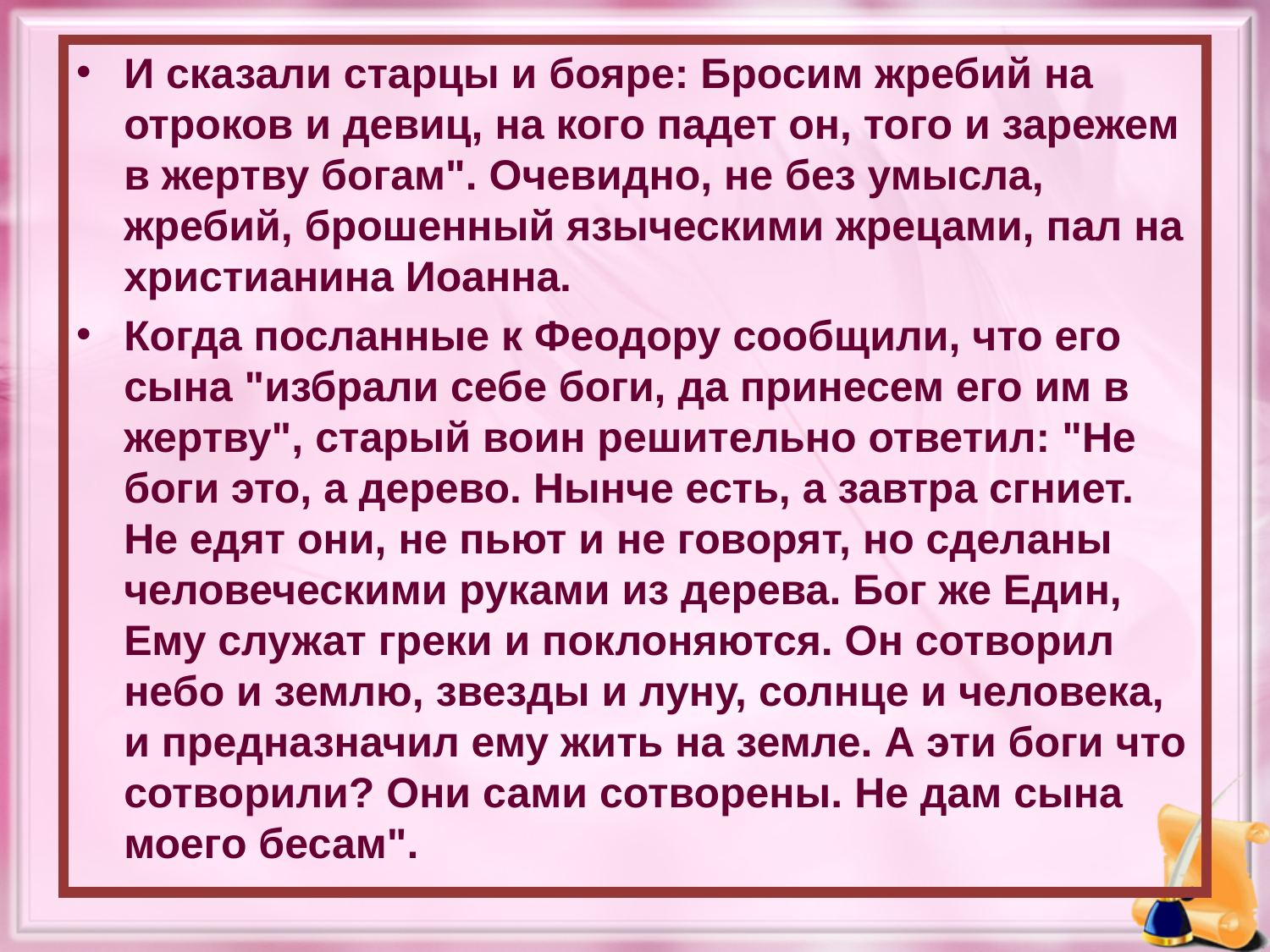

И сказали старцы и бояре: Бросим жребий на отроков и девиц, на кого падет он, того и зарежем в жертву богам". Очевидно, не без умысла, жребий, брошенный языческими жрецами, пал на христианина Иоанна.
Когда посланные к Феодору сообщили, что его сына "избрали себе боги, да принесем его им в жертву", старый воин решительно ответил: "Не боги это, а дерево. Нынче есть, а завтра сгниет. Не едят они, не пьют и не говорят, но сделаны человеческими руками из дерева. Бог же Един, Ему служат греки и поклоняются. Он сотворил небо и землю, звезды и луну, солнце и человека, и предназначил ему жить на земле. А эти боги что сотворили? Они сами сотворены. Не дам сына моего бесам".